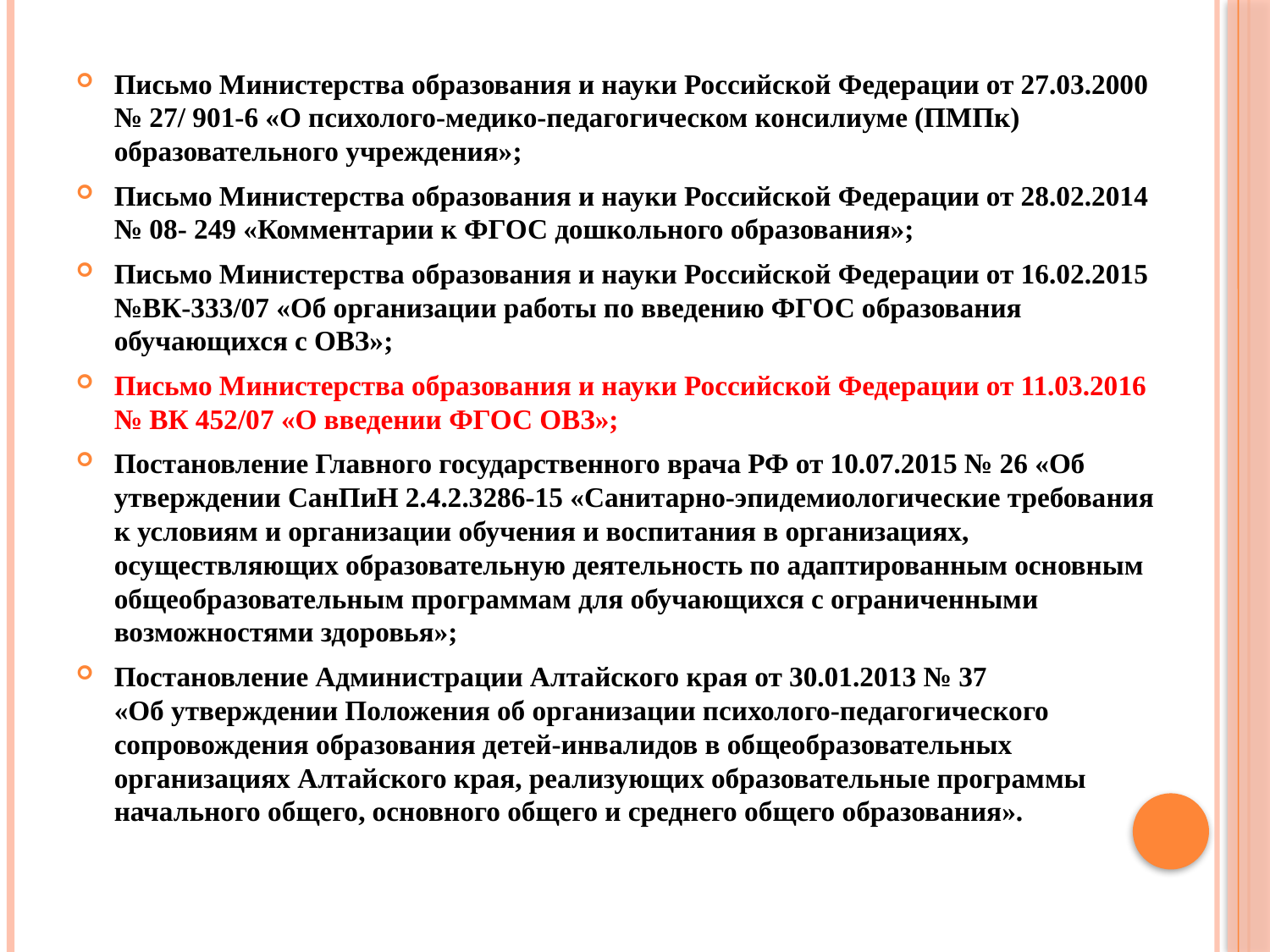

#
Письмо Министерства образования и науки Российской Федерации от 27.03.2000 № 27/ 901-6 «О психолого-медико-педагогическом консилиуме (ПМПк) образовательного учреждения»;
Письмо Министерства образования и науки Российской Федерации от 28.02.2014 № 08- 249 «Комментарии к ФГОС дошкольного образования»;
Письмо Министерства образования и науки Российской Федерации от 16.02.2015 №ВК-333/07 «Об организации работы по введению ФГОС образования обучающихся с ОВЗ»;
Письмо Министерства образования и науки Российской Федерации от 11.03.2016 № ВК 452/07 «О введении ФГОС ОВЗ»;
Постановление Главного государственного врача РФ от 10.07.2015 № 26 «Об утверждении СанПиН 2.4.2.3286-15 «Санитарно-эпидемиологические требования к условиям и организации обучения и воспитания в организациях, осуществляющих образовательную деятельность по адаптированным основным общеобразовательным программам для обучающихся с ограниченными возможностями здоровья»;
Постановление Администрации Алтайского края от 30.01.2013 № 37                  «Об утверждении Положения об организации психолого-педагогического сопровождения образования детей-инвалидов в общеобразовательных организациях Алтайского края, реализующих образовательные программы начального общего, основного общего и среднего общего образования».